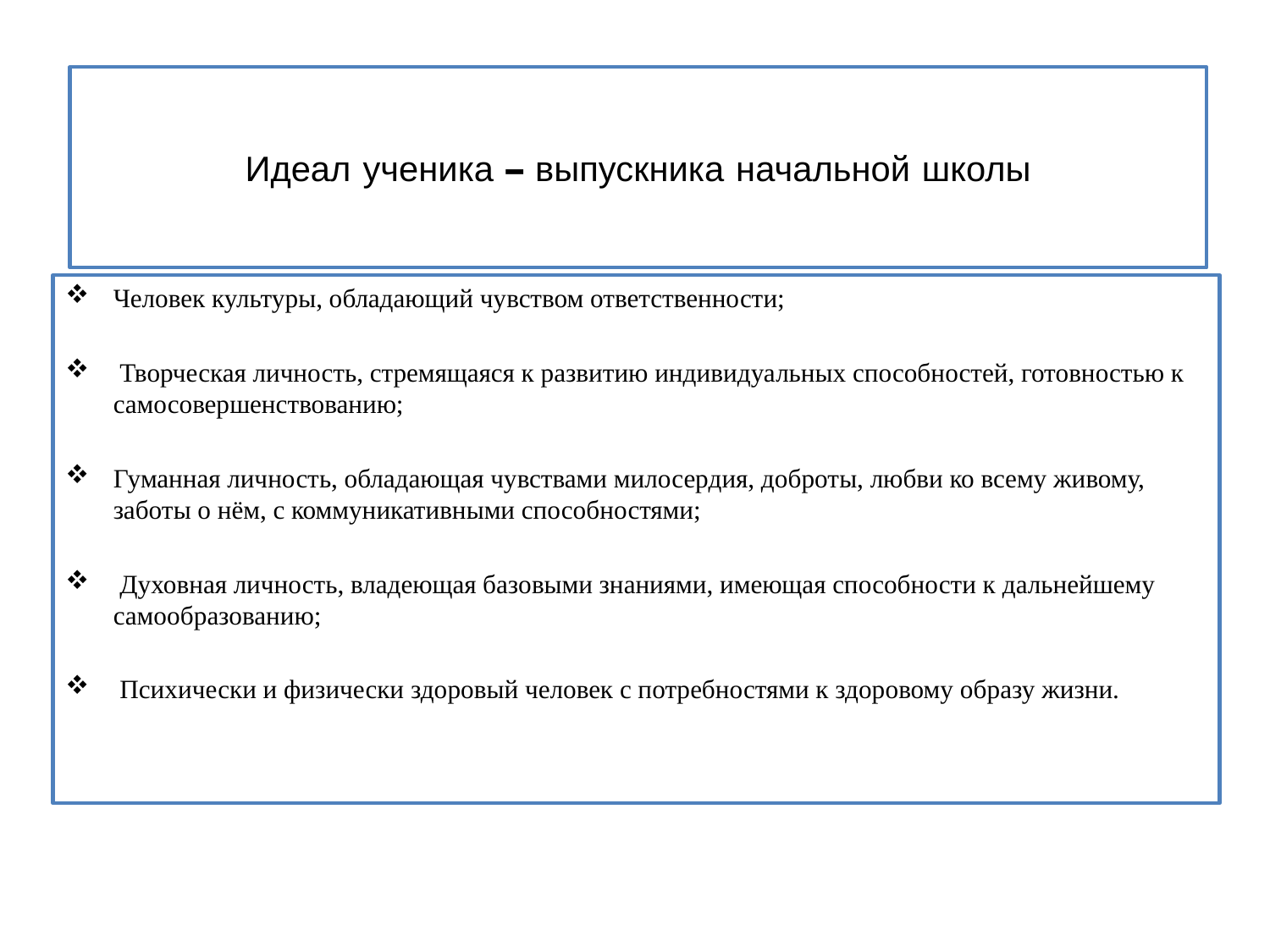

# Идеал ученика – выпускника начальной школы
Человек культуры, обладающий чувством ответственности;

 Творческая личность, стремящаяся к развитию индивидуальных способностей, готовностью к самосовершенствованию;

Гуманная личность, обладающая чувствами милосердия, доброты, любви ко всему живому, заботы о нём, с коммуникативными способностями;

 Духовная личность, владеющая базовыми знаниями, имеющая способности к дальнейшему самообразованию;

 Психически и физически здоровый человек с потребностями к здоровому образу жизни.